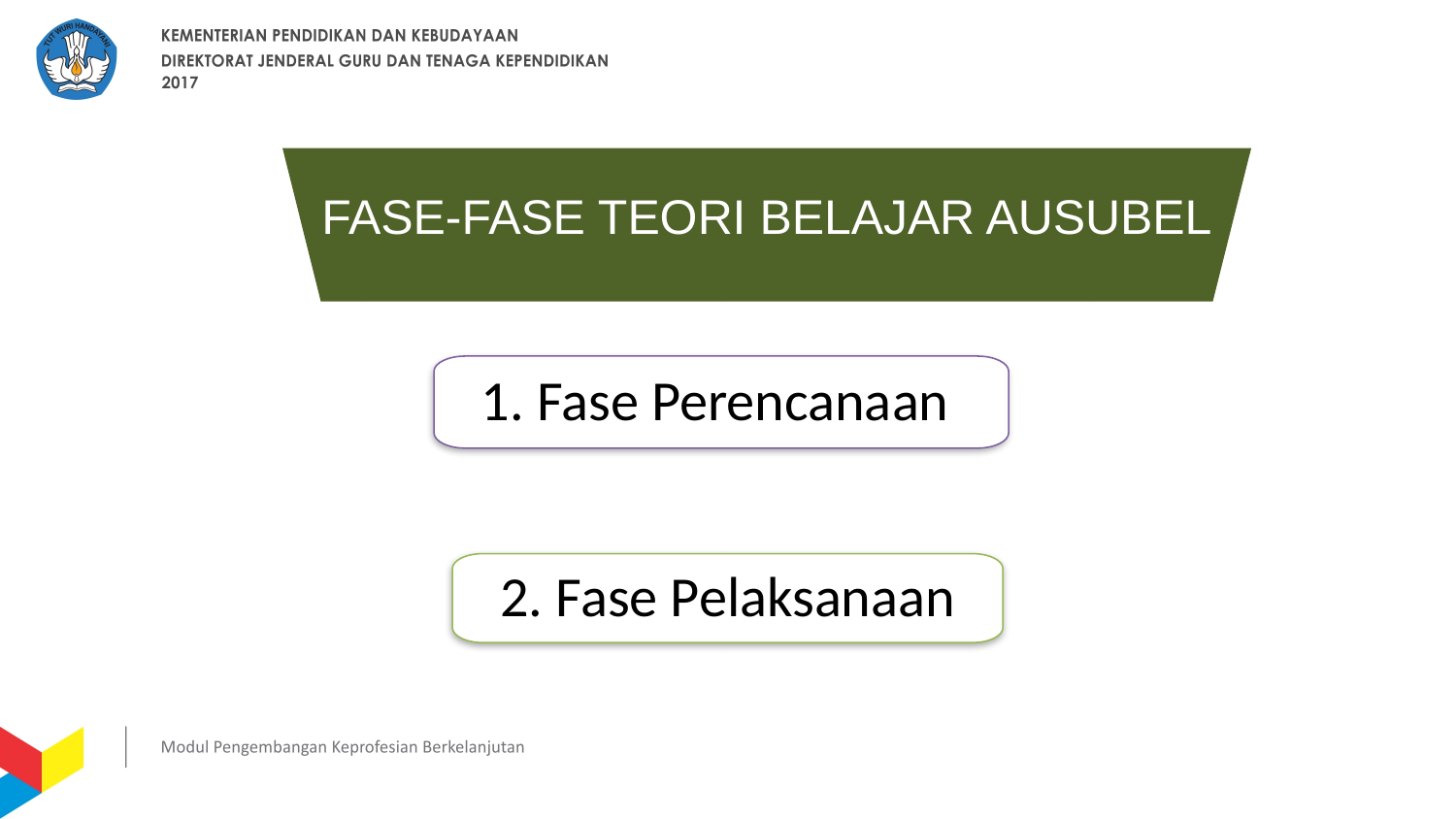

FASE-FASE TEORI BELAJAR AUSUBEL

1. Fase Perencanaan
2. Fase Pelaksanaan
Ke Materi
55